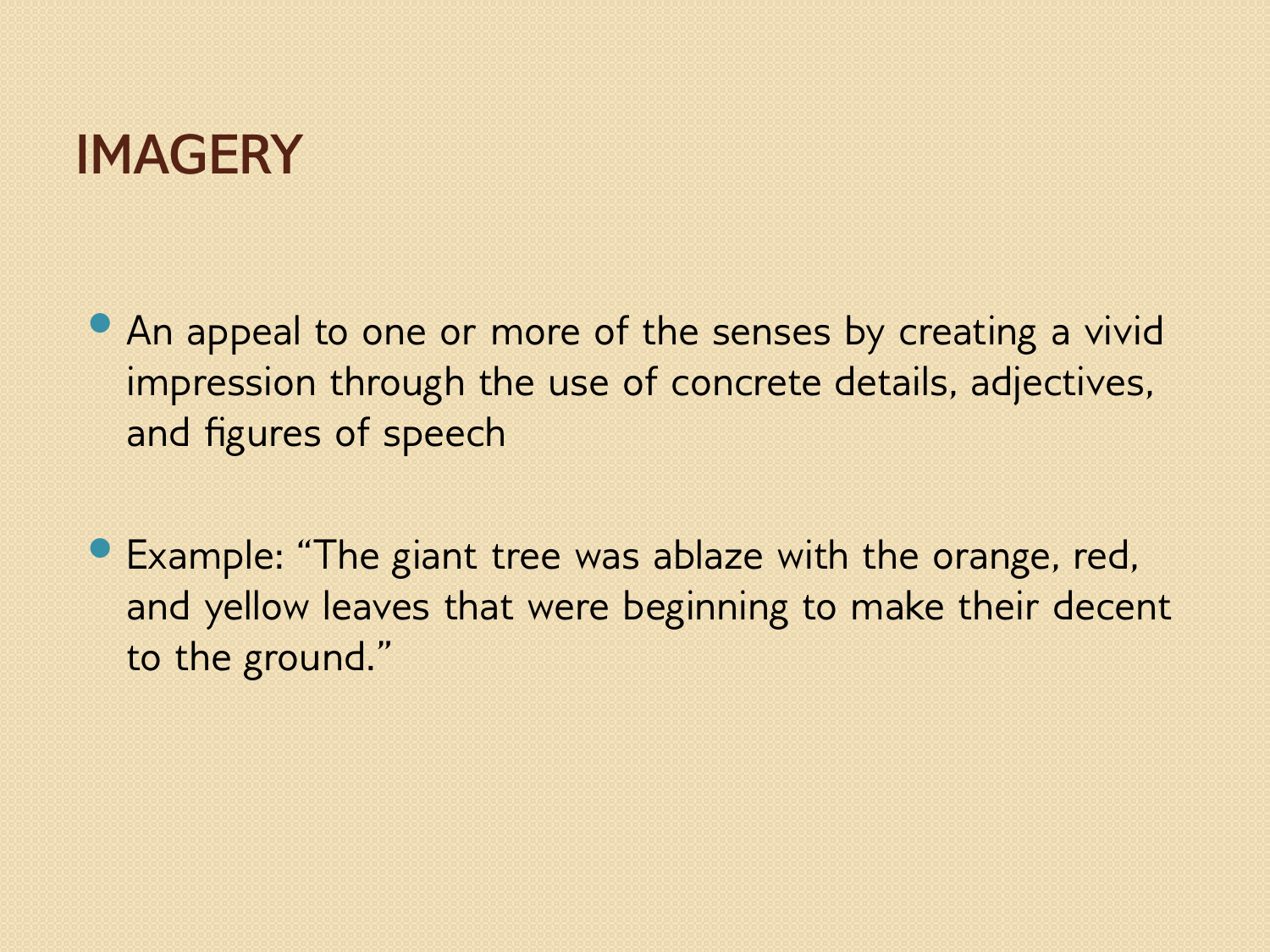

# Imagery

An appeal to one or more of the senses by creating a vivid impression through the use of concrete details, adjectives, and figures of speech

Example: “The giant tree was ablaze with the orange, red, and yellow leaves that were beginning to make their decent to the ground.”